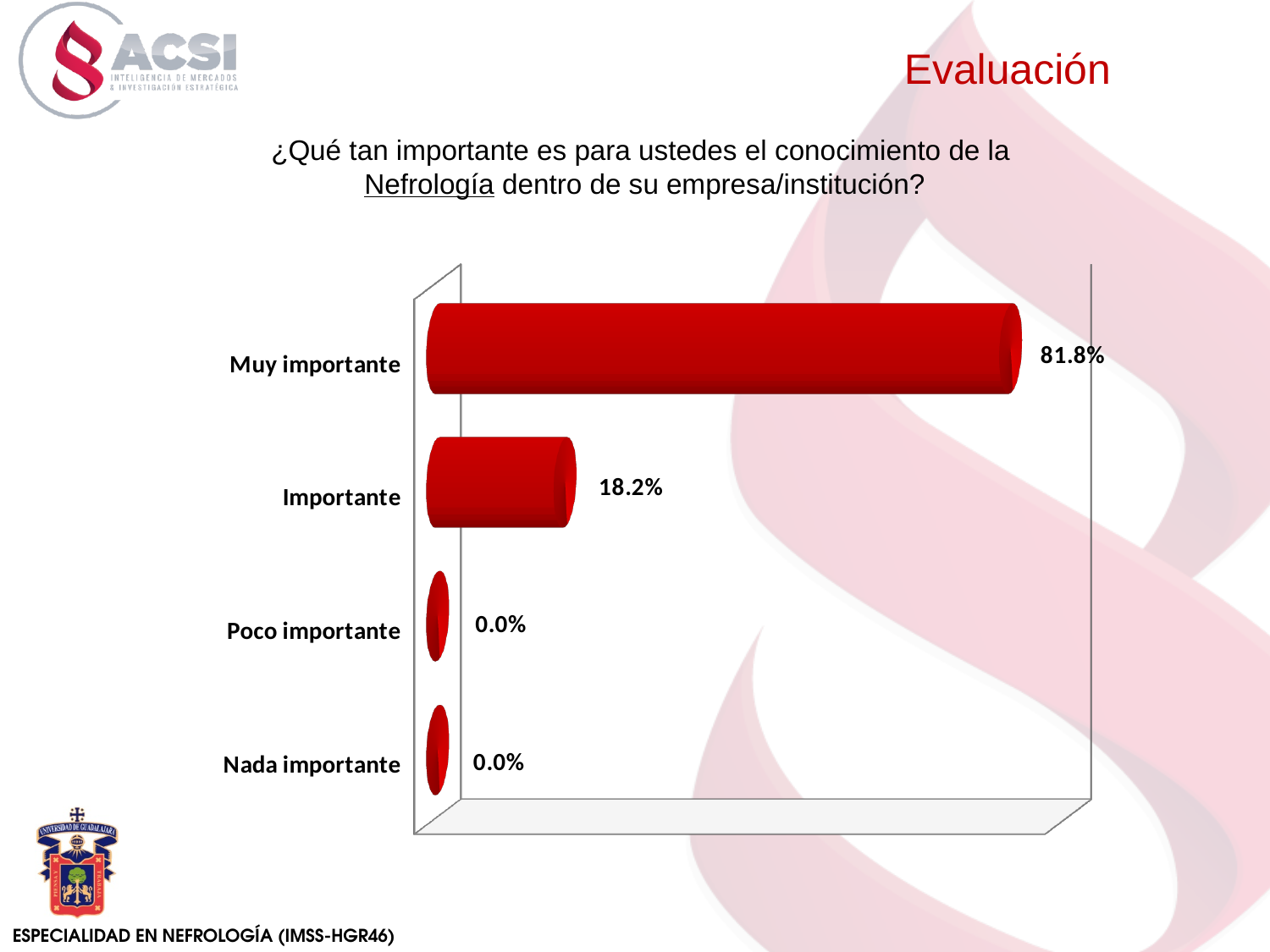

Evaluación

[unsupported chart]

¿Qué tan importante es para ustedes el conocimiento de la
Nefrología dentro de su empresa/institución?